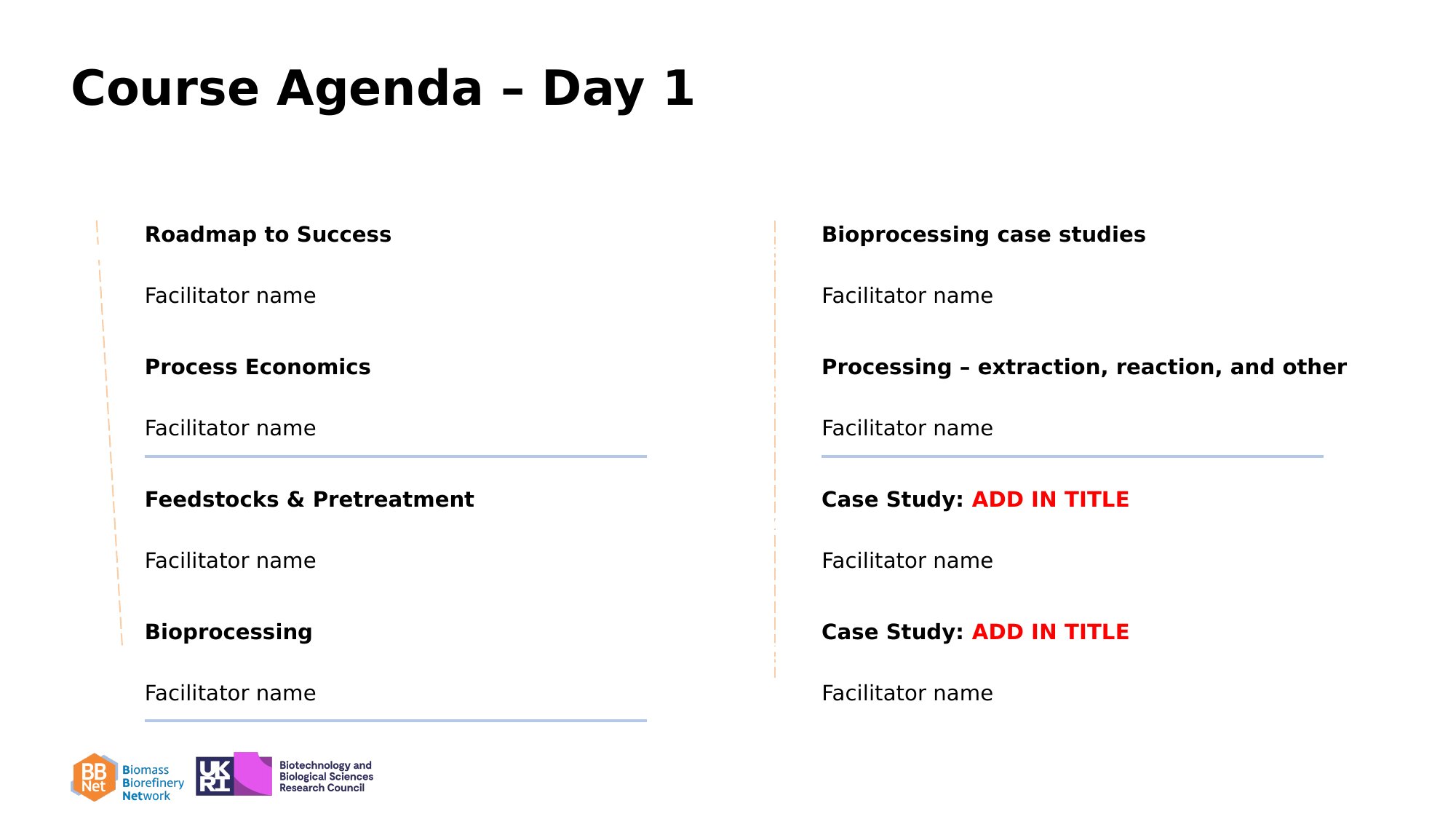

# Course Agenda – Day 1
Bioprocessing case studies
Roadmap to Success

1
5
Facilitator name
Facilitator name
Process Economics
Processing – extraction, reaction, and other

2
6
Facilitator name
Facilitator name
Feedstocks & Pretreatment
Case Study: ADD IN TITLE

3
7
Facilitator name
Facilitator name
Bioprocessing
Case Study: ADD IN TITLE

4
8
Facilitator name
Facilitator name